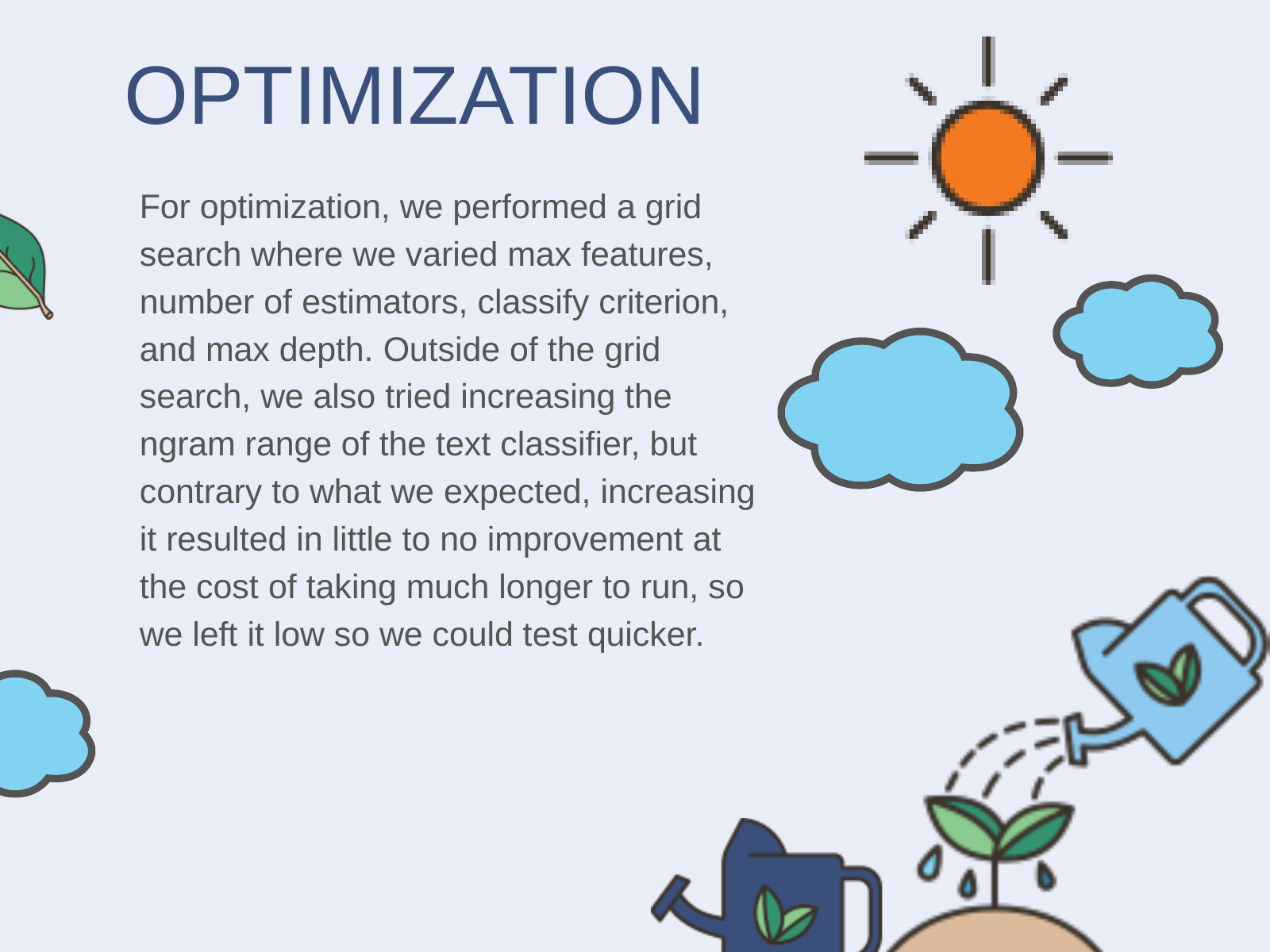

OPTIMIZATION
For optimization, we performed a grid search where we varied max features, number of estimators, classify criterion, and max depth. Outside of the grid search, we also tried increasing the ngram range of the text classifier, but contrary to what we expected, increasing it resulted in little to no improvement at the cost of taking much longer to run, so we left it low so we could test quicker.